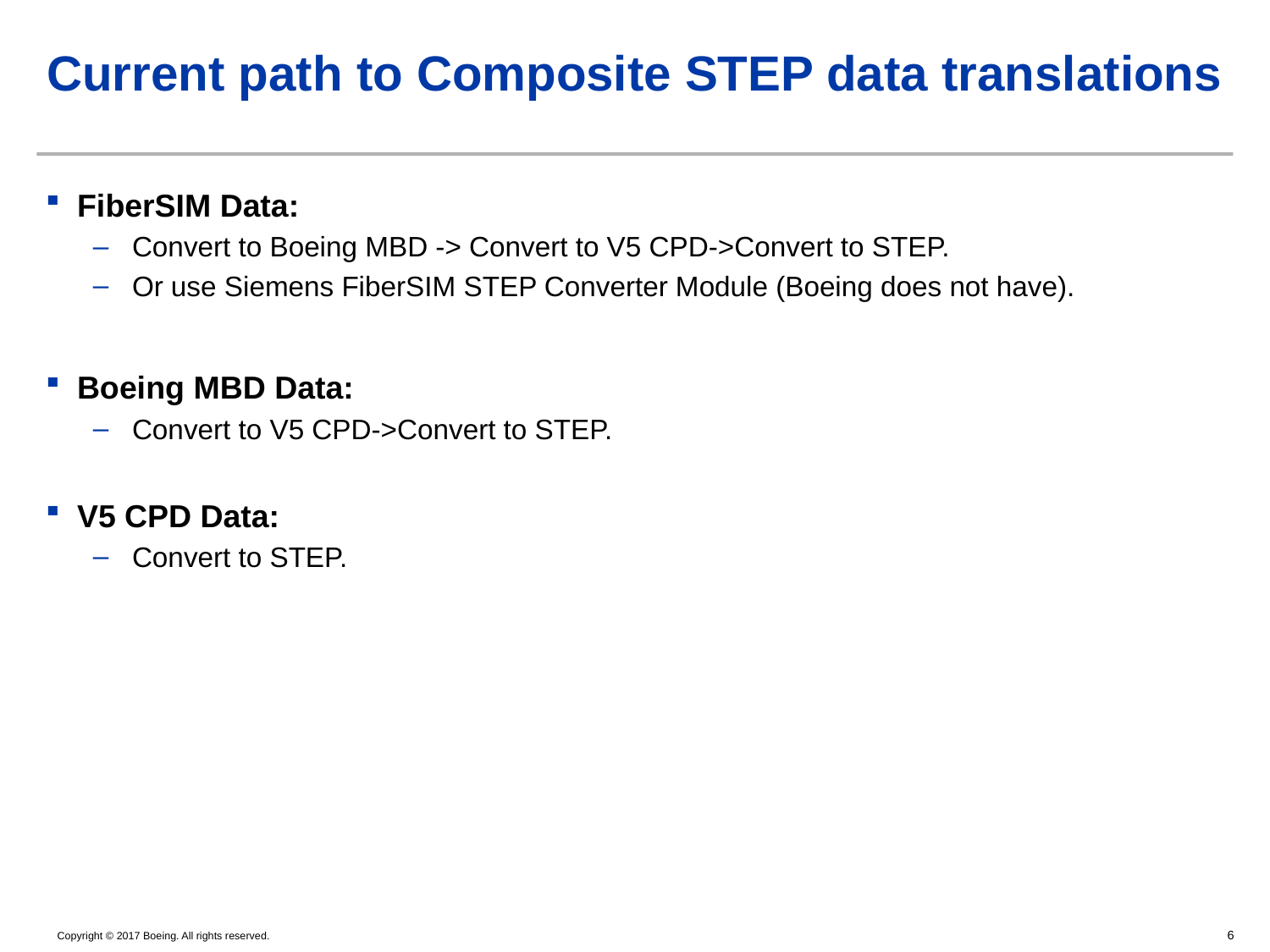

# Current path to Composite STEP data translations
FiberSIM Data:
Convert to Boeing MBD -> Convert to V5 CPD->Convert to STEP.
Or use Siemens FiberSIM STEP Converter Module (Boeing does not have).

Boeing MBD Data:
Convert to V5 CPD->Convert to STEP.

V5 CPD Data:
Convert to STEP.

6